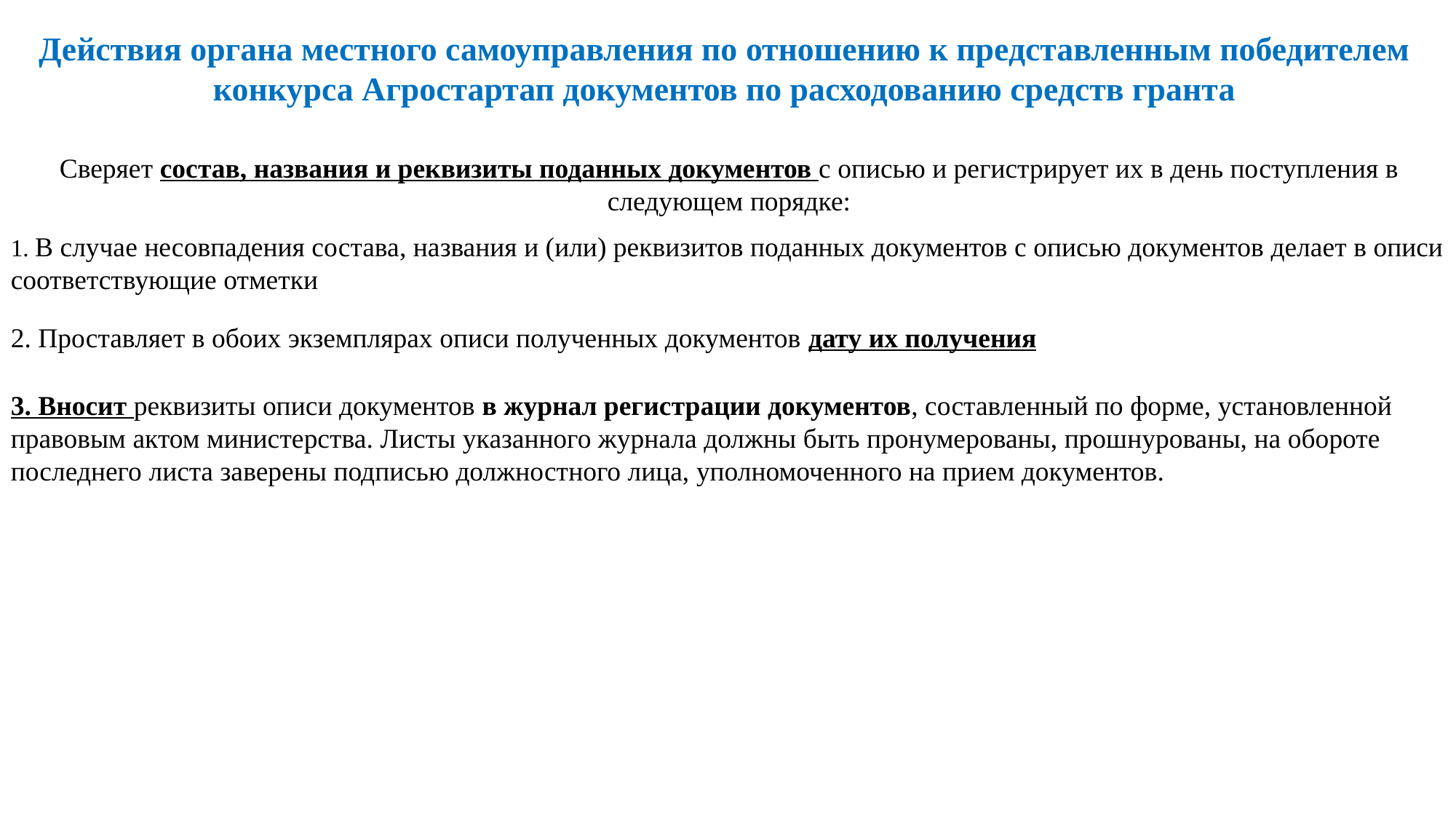

Действия органа местного самоуправления по отношению к представленным победителем конкурса Агростартап документов по расходованию средств гранта
Сверяет состав, названия и реквизиты поданных документов с описью и регистрирует их в день поступления в следующем порядке:
1. В случае несовпадения состава, названия и (или) реквизитов поданных документов с описью документов делает в описи соответствующие отметки
2. Проставляет в обоих экземплярах описи полученных документов дату их получения
3. Вносит реквизиты описи документов в журнал регистрации документов, составленный по форме, установленной правовым актом министерства. Листы указанного журнала должны быть пронумерованы, прошнурованы, на обороте последнего листа заверены подписью должностного лица, уполномоченного на прием документов.